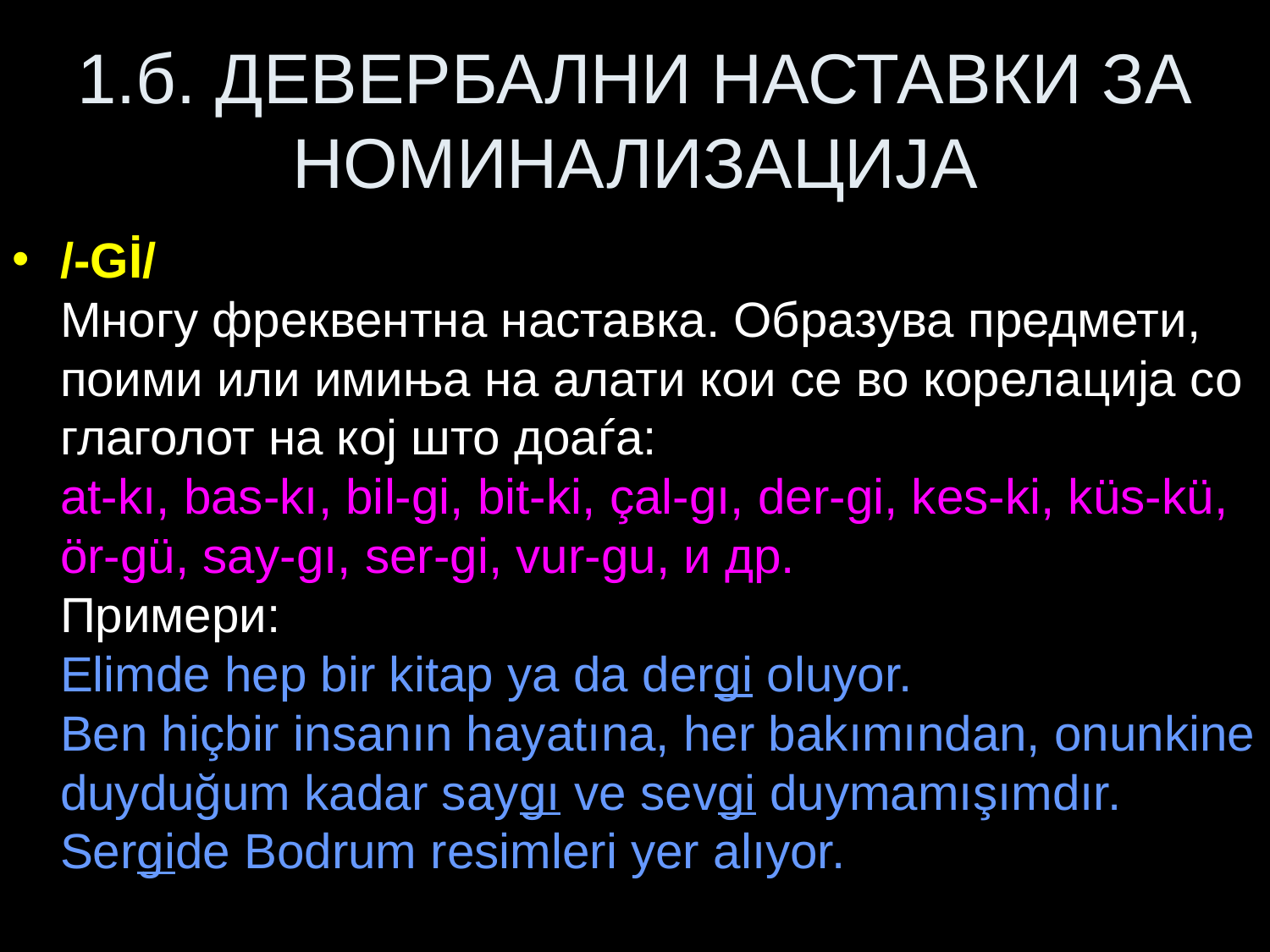

# 1.б. ДЕВЕРБАЛНИ НАСТАВКИ ЗА НОМИНАЛИЗАЦИЈА
/-Gİ/
Многу фреквентна наставка. Образува предмети, поими или имиња на алати кои се во корелација со глаголот на кој што доаѓа:
at-kı, bas-kı, bil-gi, bit-ki, çal-gı, der-gi, kes-ki, küs-kü, ör-gü, say-gı, ser-gi, vur-gu, и др.
Примери:
Elimde hep bir kitap ya da dergi oluyor.
Ben hiçbir insanın hayatına, her bakımından, onunkine duyduğum kadar saygı ve sevgi duymamışımdır.
Sergide Bodrum resimleri yer alıyor.